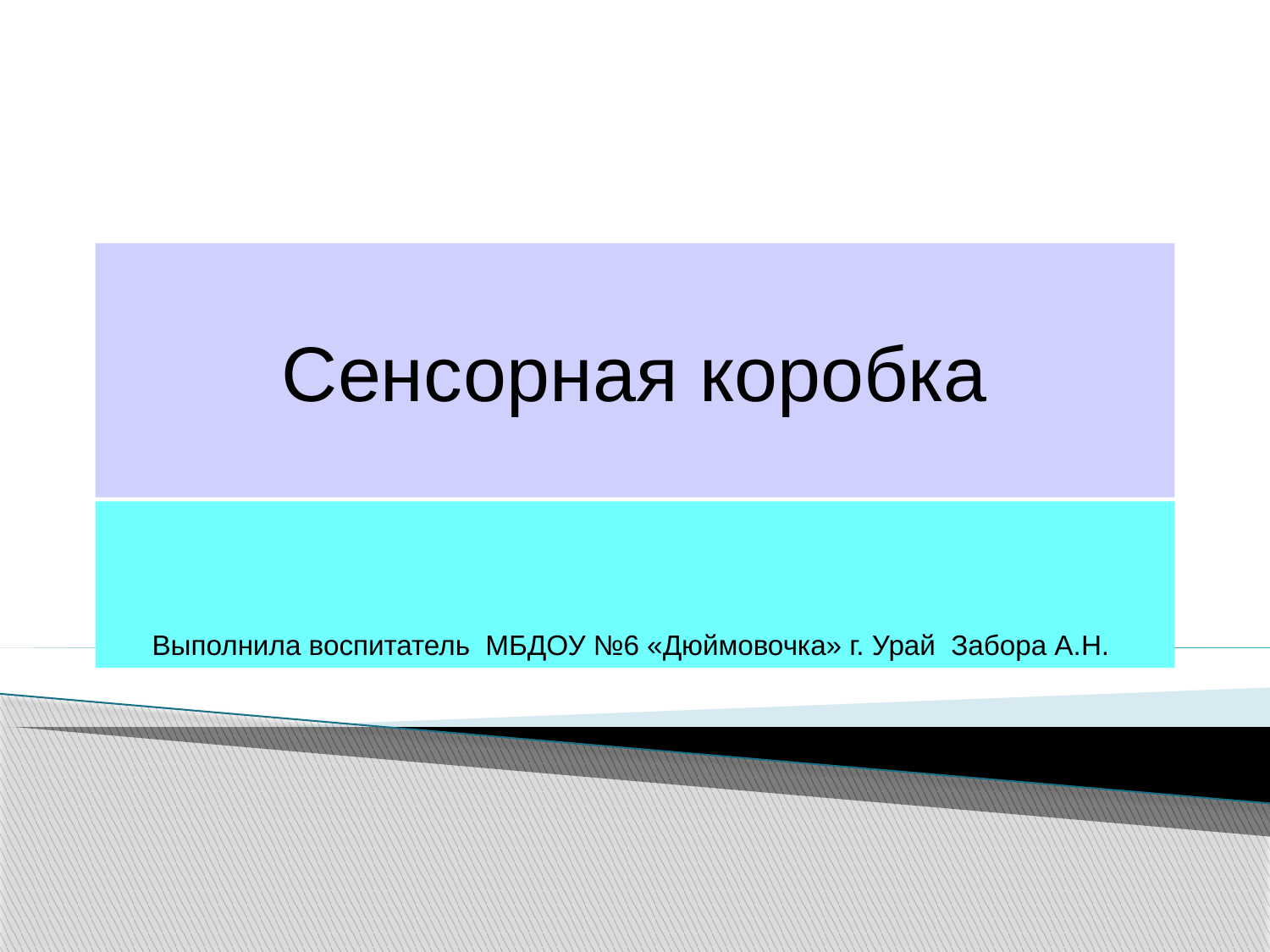

# Сенсорная коробка

Выполнила воспитатель  МБДОУ №6 «Дюймовочка» г. Урай  Забора А.Н.